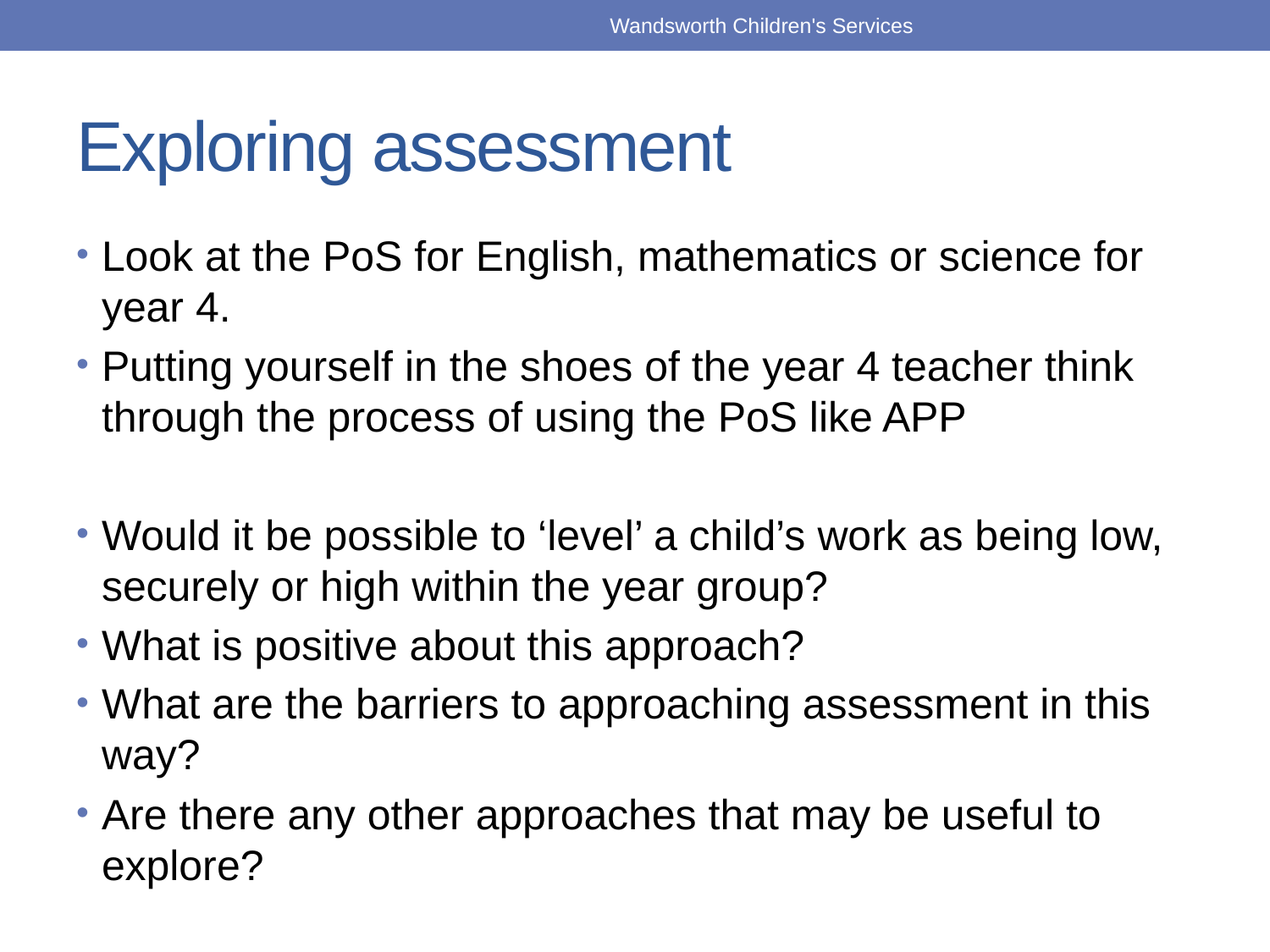

Wandsworth Children's Services
# Exploring assessment
Look at the PoS for English, mathematics or science for year 4.
Putting yourself in the shoes of the year 4 teacher think through the process of using the PoS like APP

Would it be possible to ‘level’ a child’s work as being low, securely or high within the year group?
What is positive about this approach?
What are the barriers to approaching assessment in this way?
Are there any other approaches that may be useful to explore?